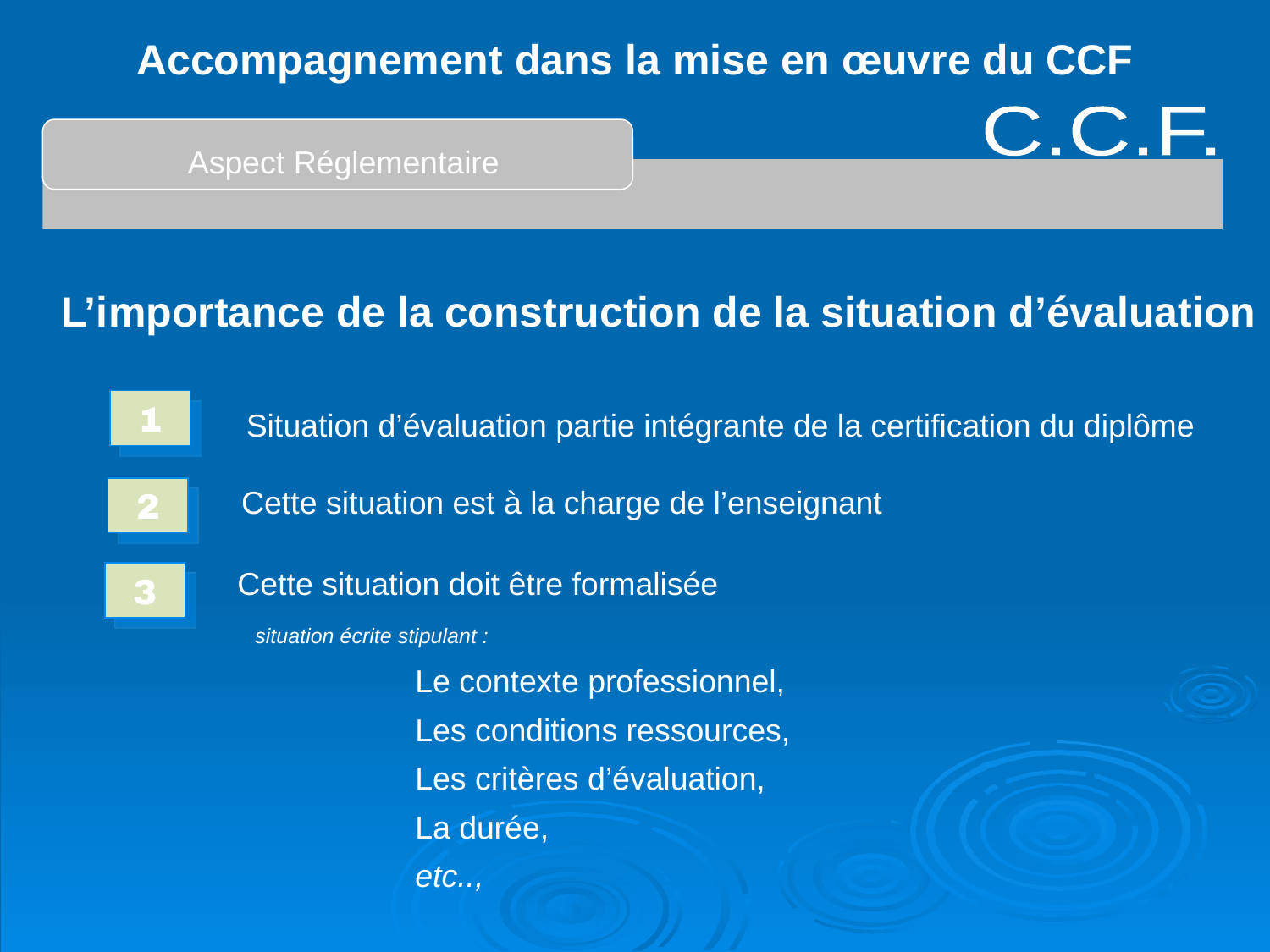

Accompagnement dans la mise en œuvre du CCF
C.C.F.

Aspect Réglementaire
L’importance de la construction de la situation d’évaluation
1
Situation d’évaluation partie intégrante de la certification du diplôme
Cette situation est à la charge de l’enseignant
2
Cette situation doit être formalisée
  situation écrite stipulant :
                    Le contexte professionnel,
                    Les conditions ressources,
                    Les critères d’évaluation,
                    La durée,
                    etc..,
3